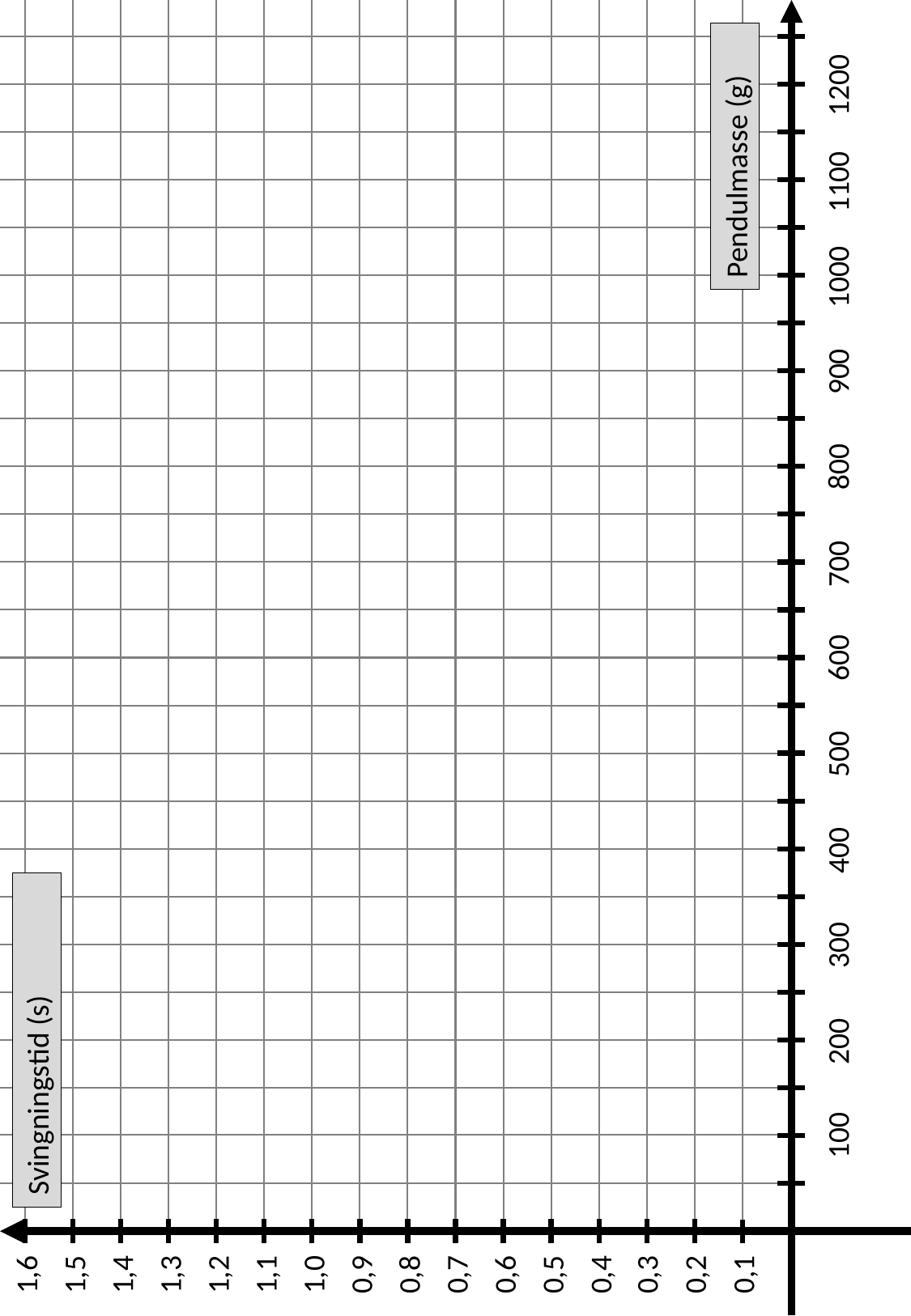

1200
Pendulmasse (g)
1100
1000
900
800
700
600
500
400
300
Svingningstid (s)
200
100
1,6
1,5
1,4
1,3
1,2
1,1
1,0
0,9
0,8
0,7
0,6
0,5
0,4
0,3
0,2
0,1